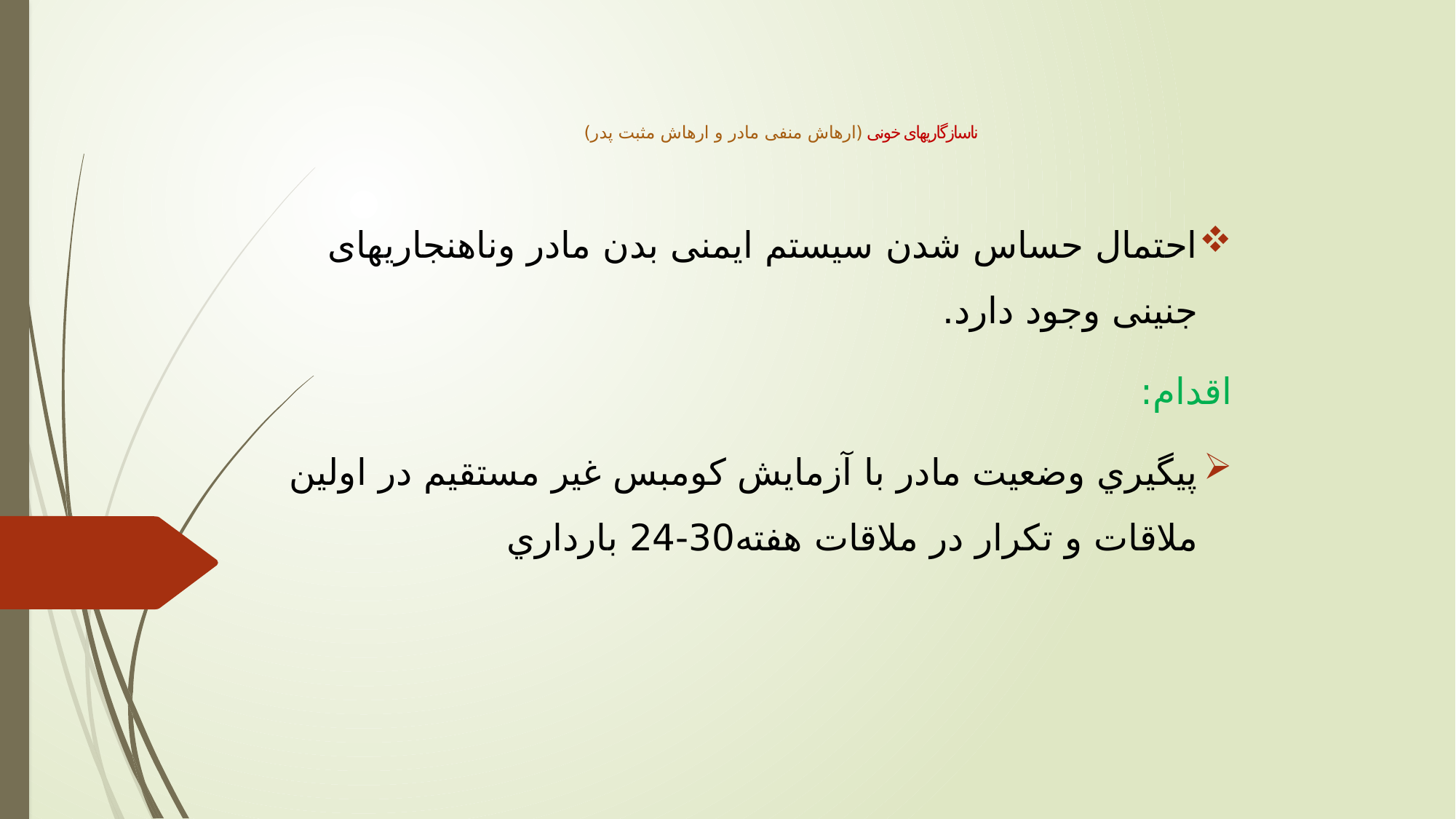

# ناسازگاریهای خونی (ارهاش منفی مادر و ارهاش مثبت پدر)
احتمال حساس شدن سیستم ایمنی بدن مادر وناهنجاریهای جنینی وجود دارد.
اقدام:
پیگیري وضعیت مادر با آزمايش كومبس غیر مستقیم در اولین ملاقات و تكرار در ملاقات هفته30-24 بارداري